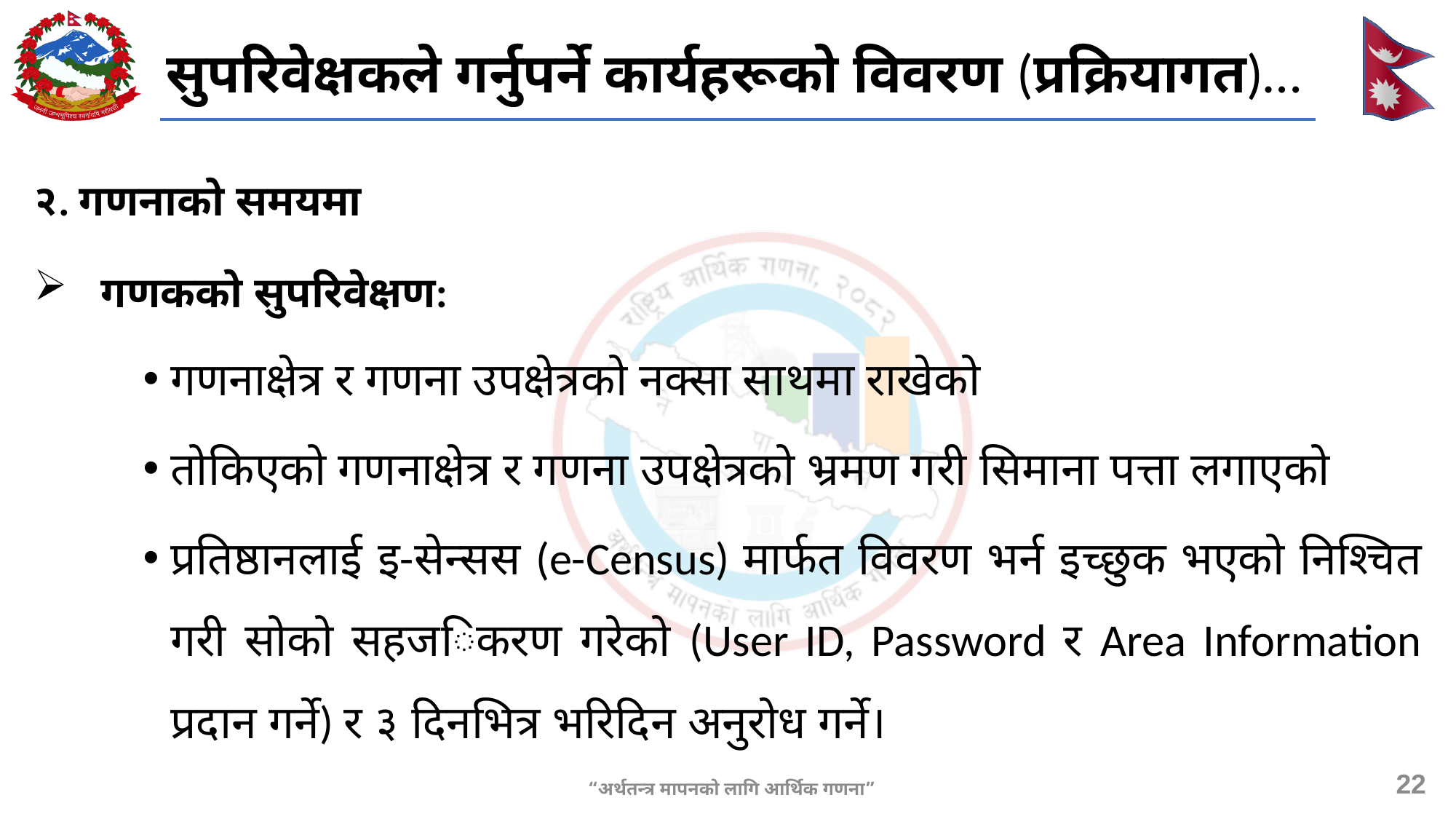

# सुपरिवेक्षकले गर्नुपर्ने कार्यहरूको विवरण (प्रक्रियागत)…
२. गणनाको समयमा
   गणकको सुपरिवेक्षण:
गणनाक्षेत्र र गणना उपक्षेत्रको नक्सा साथमा राखेको
तोकिएको गणनाक्षेत्र र गणना उपक्षेत्रको भ्रमण गरी सिमाना पत्ता लगाएको
प्रतिष्ठानलाई इ-सेन्सस (e-Census) मार्फत विवरण भर्न इच्छुक भएको निश्चित गरी सोको सहजिकरण गरेको (User ID, Password र Area Information प्रदान गर्ने) र ३ दिनभित्र भरिदिन अनुरोध गर्ने।

22
“अर्थतन्त्र मापनको लागि आर्थिक गणना”